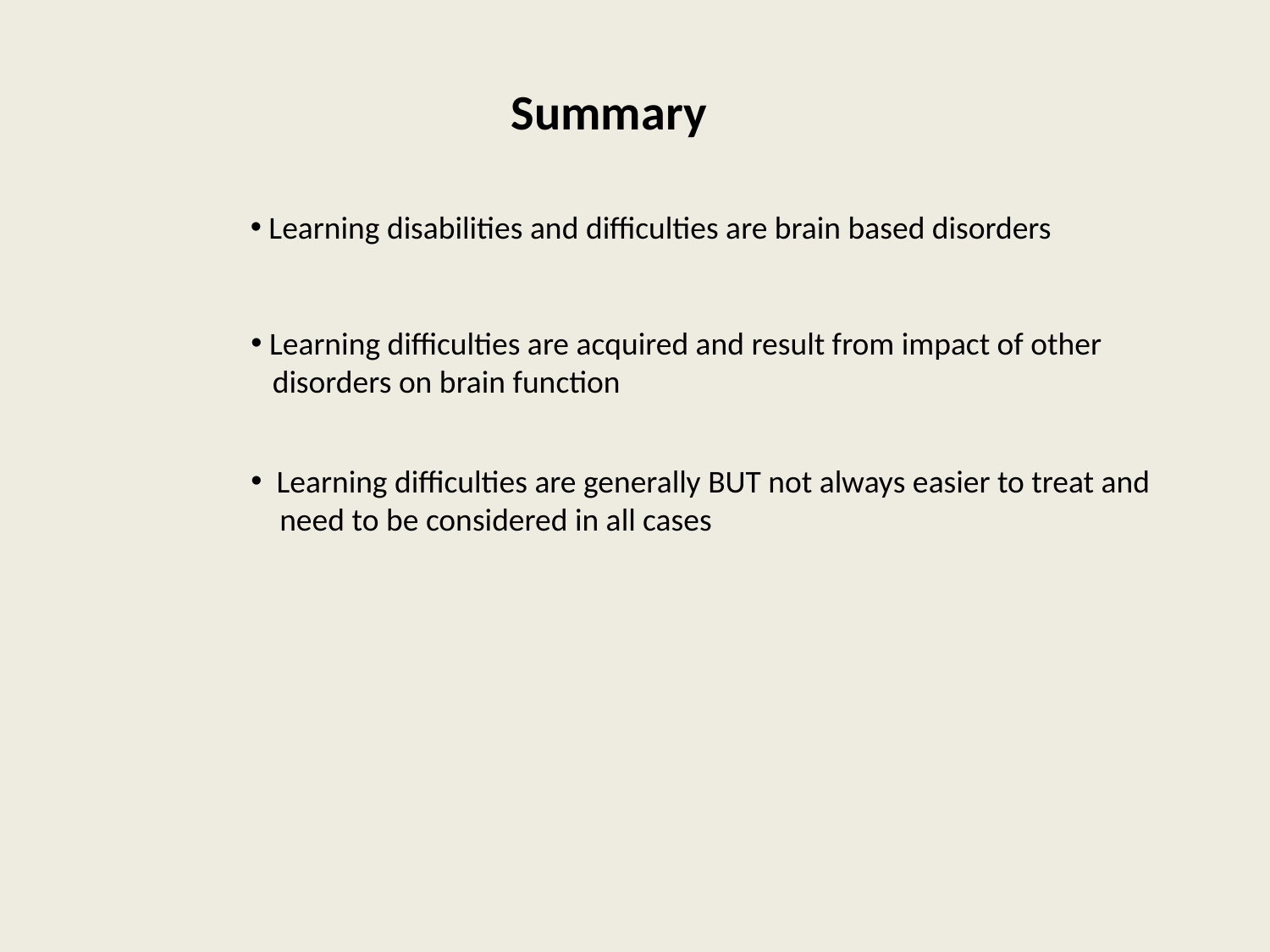

Summary
 Learning disabilities and difficulties are brain based disorders
 Learning difficulties are acquired and result from impact of other
   disorders on brain function
  Learning difficulties are generally BUT not always easier to treat and
    need to be considered in all cases